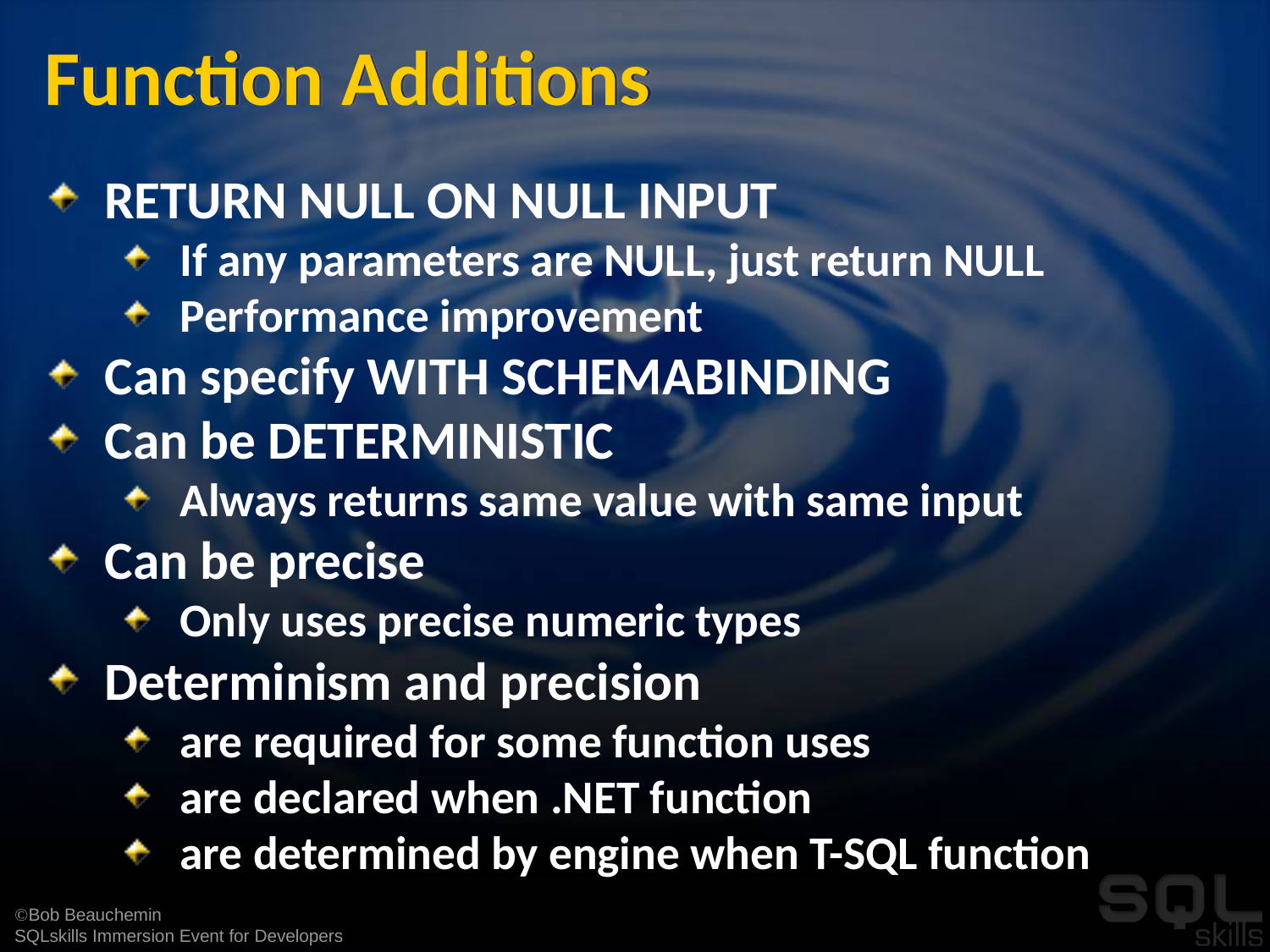

# Function Additions
RETURN NULL ON NULL INPUT
If any parameters are NULL, just return NULL
Performance improvement
Can specify WITH SCHEMABINDING
Can be DETERMINISTIC
Always returns same value with same input
Can be precise
Only uses precise numeric types
Determinism and precision
are required for some function uses
are declared when .NET function
are determined by engine when T-SQL function